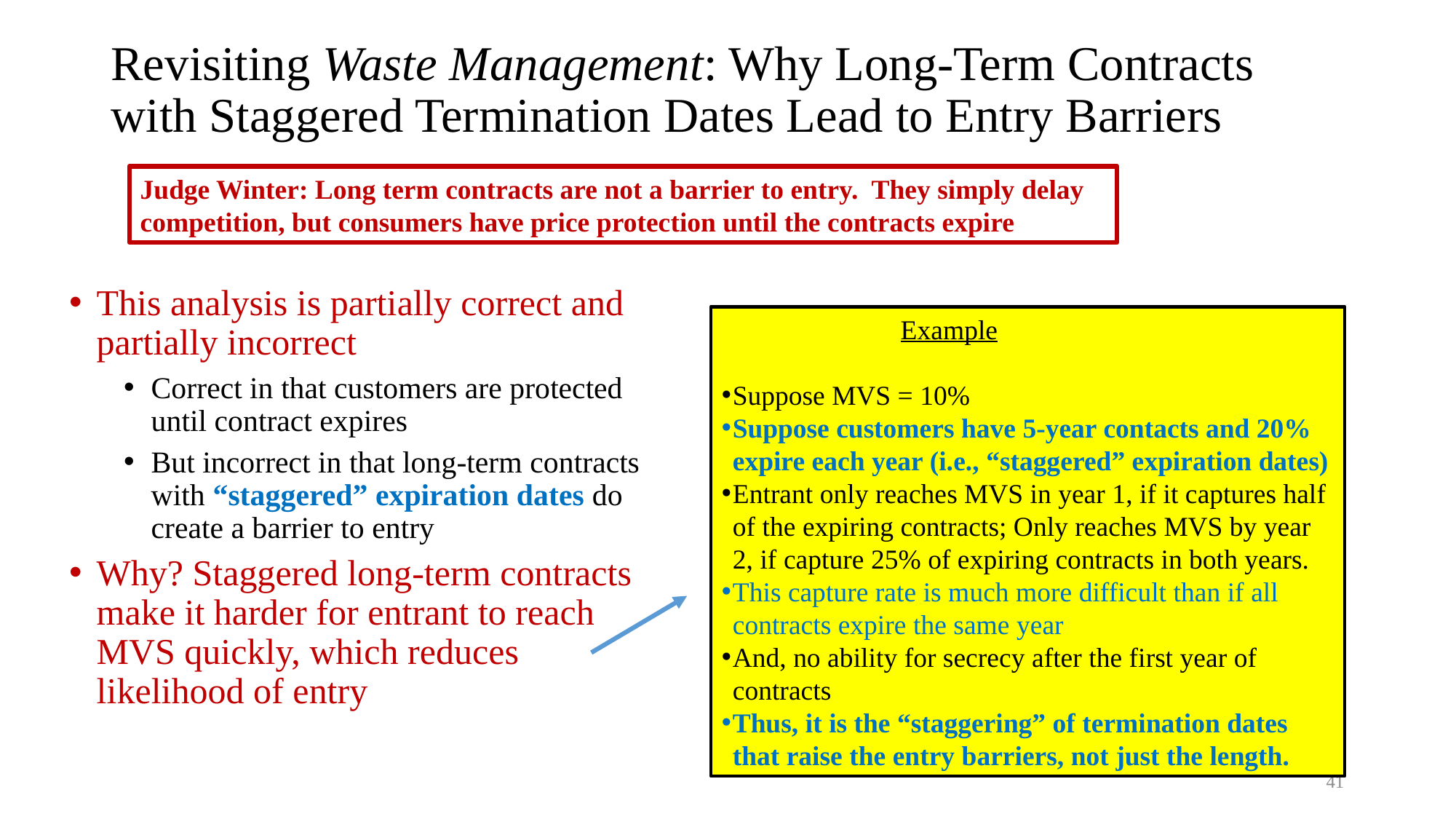

# Revisiting Waste Management: Why Long-Term Contracts with Staggered Termination Dates Lead to Entry Barriers
Judge Winter: Long term contracts are not a barrier to entry.  They simply delay competition, but consumers have price protection until the contracts expire
This analysis is partially correct and partially incorrect
Correct in that customers are protected until contract expires
But incorrect in that long-term contracts with “staggered” expiration dates do create a barrier to entry
Why? Staggered long-term contracts make it harder for entrant to reach MVS quickly, which reduces likelihood of entry
                  Example
Suppose MVS = 10%
Suppose customers have 5-year contacts and 20% expire each year (i.e., “staggered” expiration dates)
Entrant only reaches MVS in year 1, if it captures half of the expiring contracts; Only reaches MVS by year 2, if capture 25% of expiring contracts in both years.
This capture rate is much more difficult than if all contracts expire the same year
And, no ability for secrecy after the first year of contracts
Thus, it is the “staggering” of termination dates that raise the entry barriers, not just the length.
41